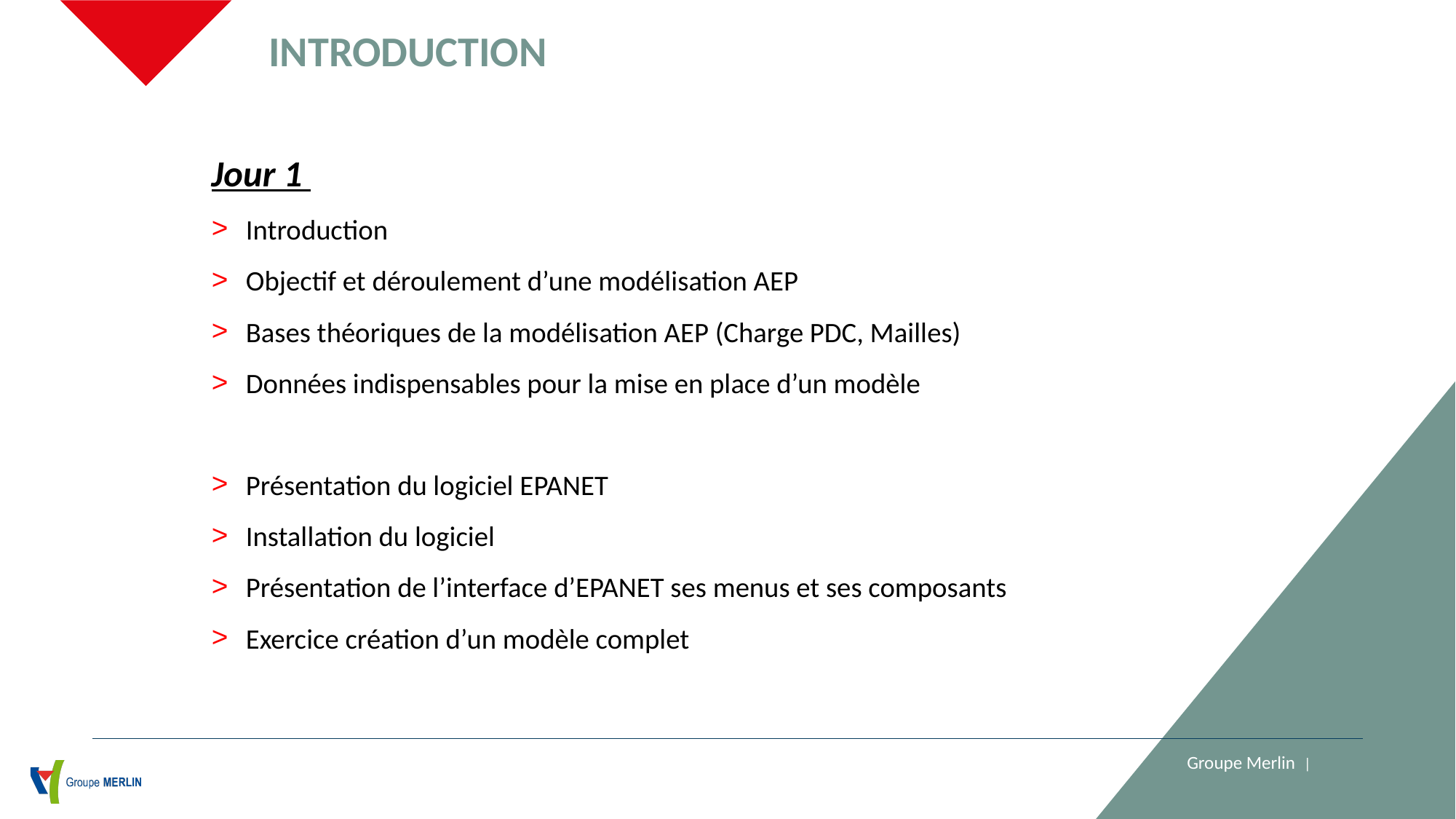

INTRODUCTION
Jour 1
Introduction
Objectif et déroulement d’une modélisation AEP
Bases théoriques de la modélisation AEP (Charge PDC, Mailles)
Données indispensables pour la mise en place d’un modèle

Présentation du logiciel EPANET
Installation du logiciel
Présentation de l’interface d’EPANET ses menus et ses composants
Exercice création d’un modèle complet